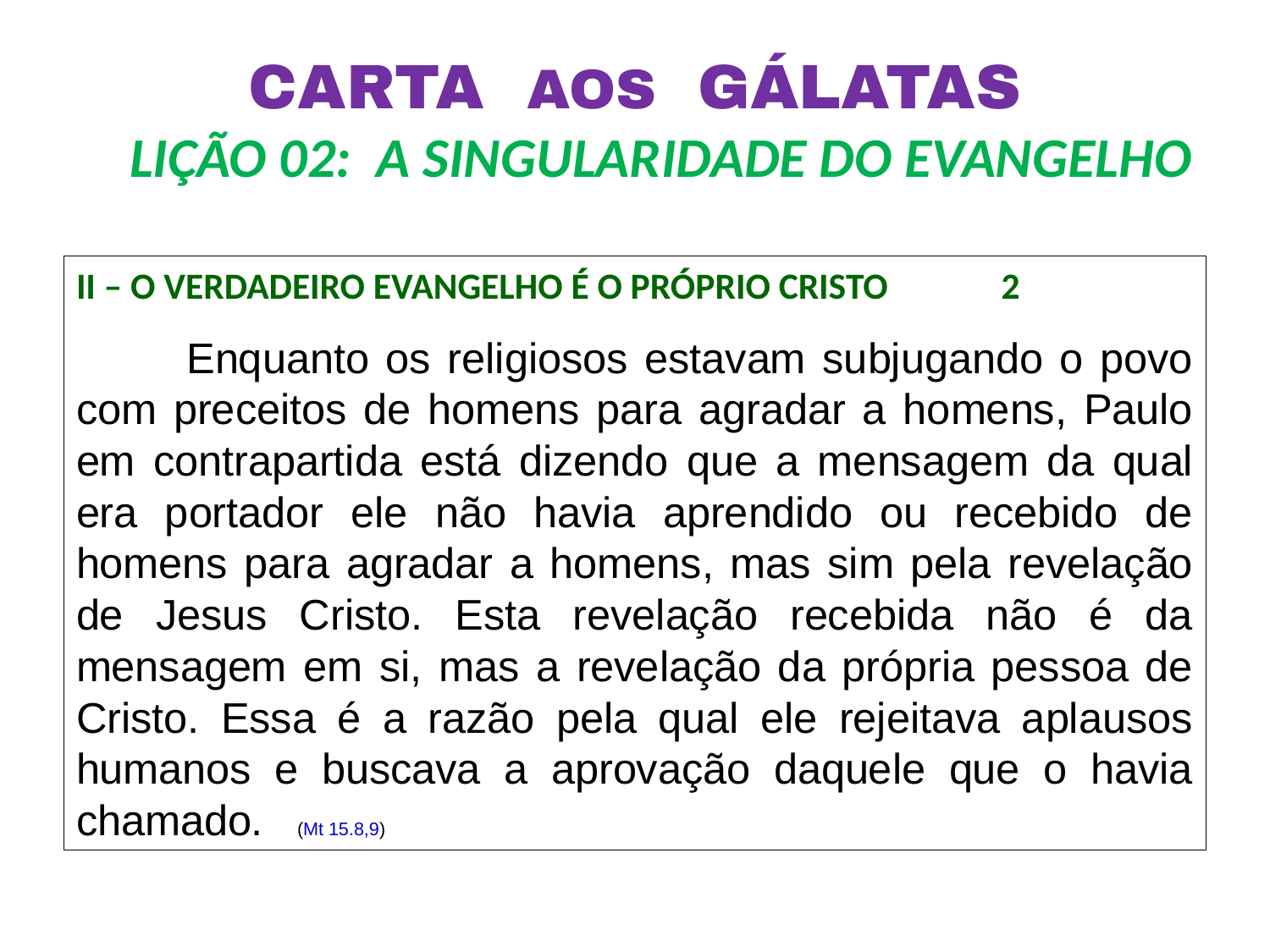

# CARTA  AOS  GÁLATAS LIÇÃO 02:  A SINGULARIDADE DO EVANGELHO
II – O VERDADEIRO EVANGELHO É O PRÓPRIO CRISTO 	     2

	Enquanto os religiosos estavam subjugando o povo com preceitos de homens para agradar a homens, Paulo em contrapartida está dizendo que a mensagem da qual era portador ele não havia aprendido ou recebido de homens para agradar a homens, mas sim pela revelação de Jesus Cristo. Esta revelação recebida não é da mensagem em si, mas a revelação da própria pessoa de Cristo. Essa é a razão pela qual ele rejeitava aplausos humanos e buscava a aprovação daquele que o havia chamado.	(Mt 15.8,9)